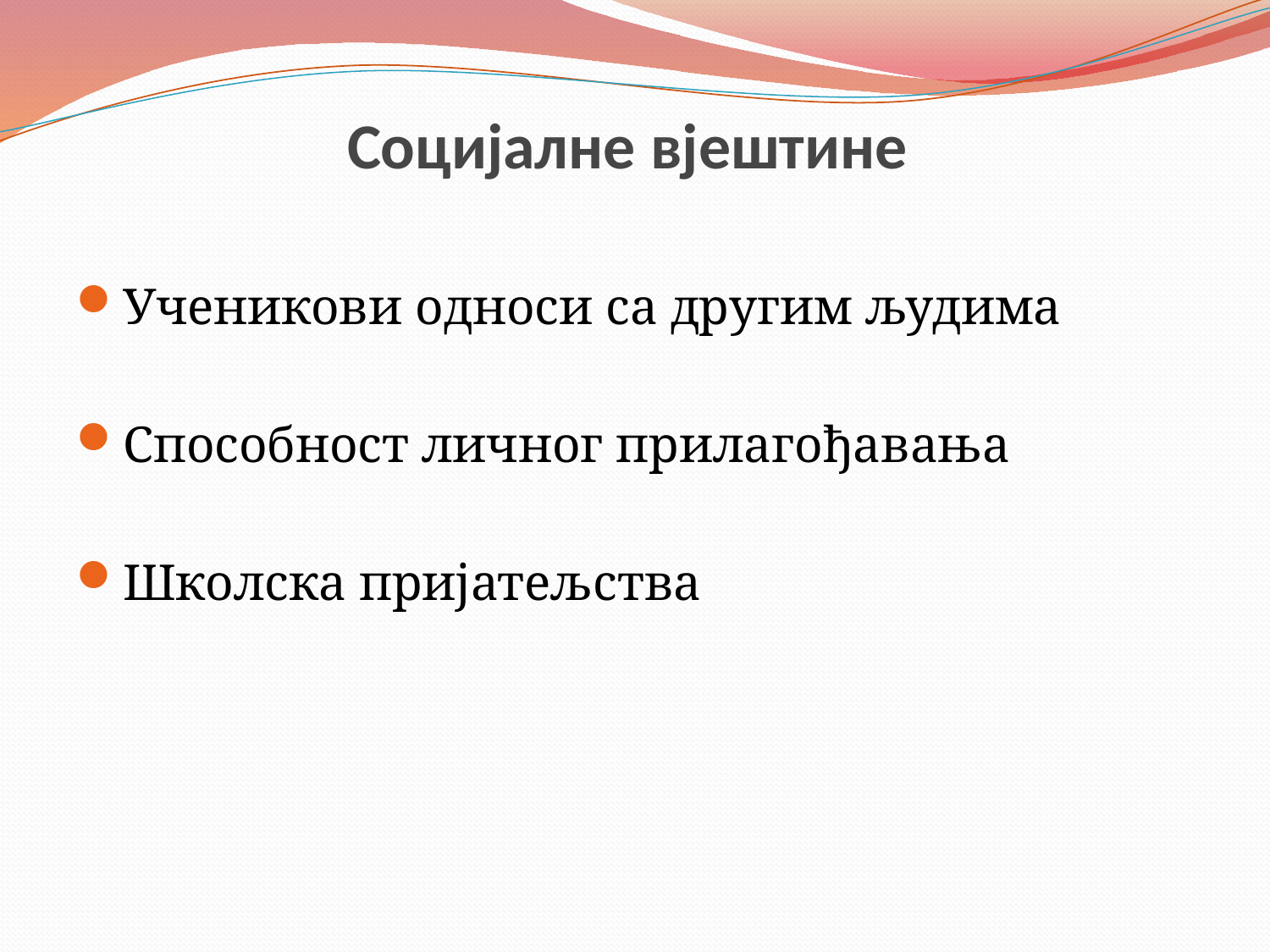

# Социјалне вјештине
Ученикови односи са другим људима

Способност личног прилагођавања

Школска пријатељства